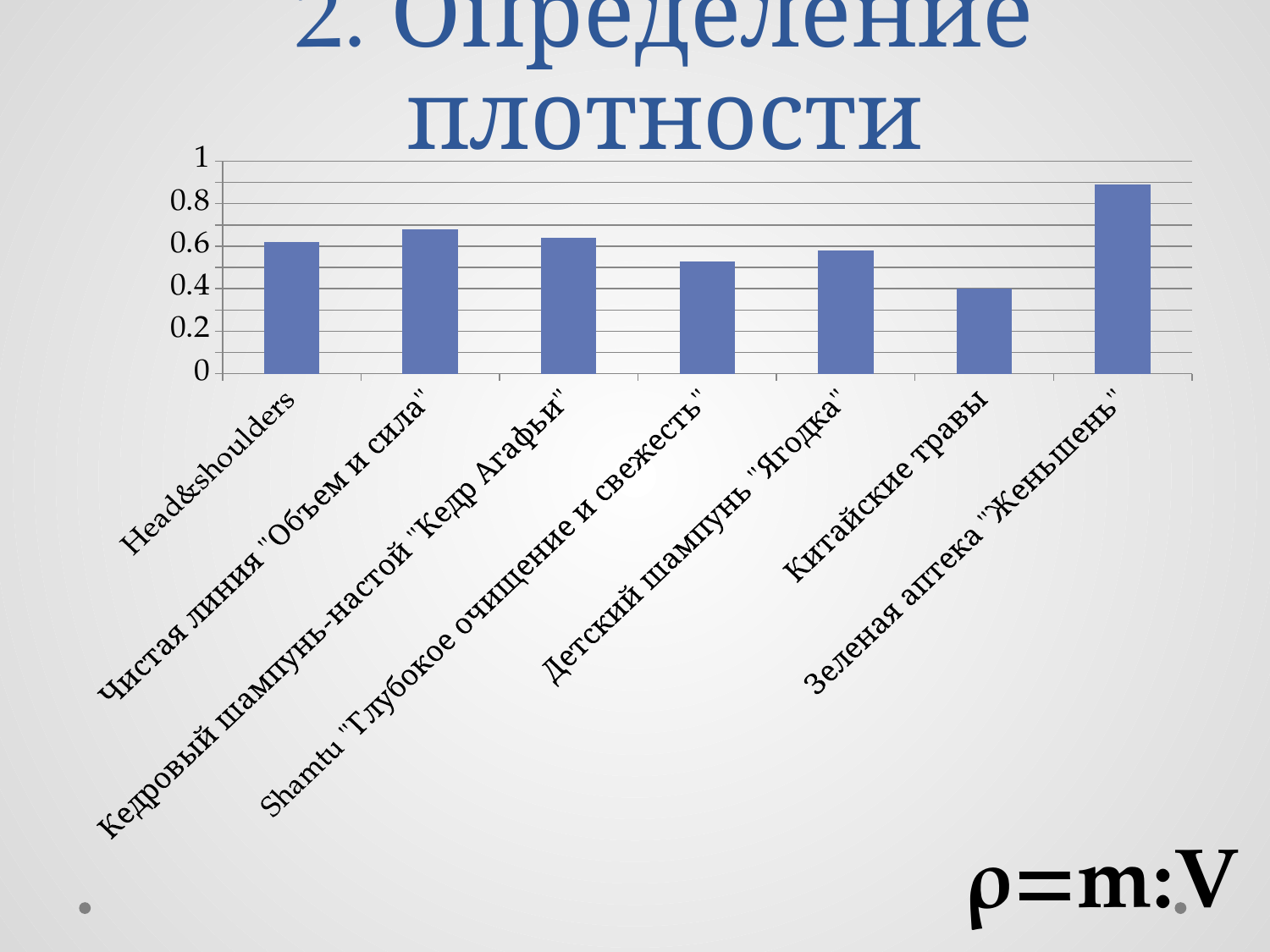

# 2. Определение плотности

### Chart

| Category | Ряд 1 |
|---|---|
| Head&shoulders | 0.62 |
| Чистая линия "Объем и сила" | 0.68 |
| Кедровый шампунь-настой "Кедр Агафьи" | 0.64 |
| Shamtu "Глубокое очищение и свежесть" | 0.53 |
| Детский шампунь "Ягодка" | 0.58 |
| Китайские травы | 0.4 |
| Зеленая аптека "Женьшень" | 0.89 |
ρ=m:V